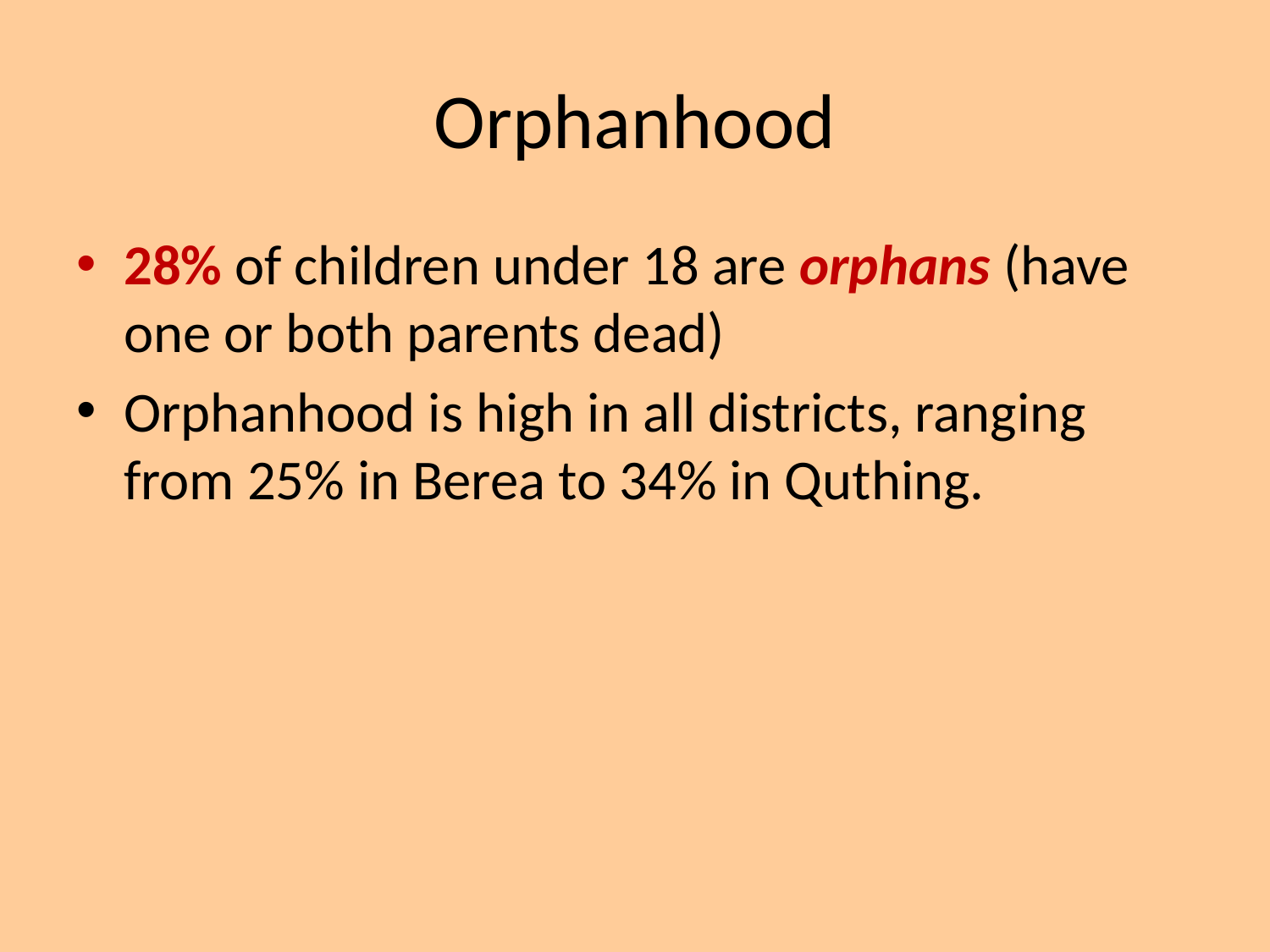

# Orphanhood
28% of children under 18 are orphans (have one or both parents dead)
Orphanhood is high in all districts, ranging from 25% in Berea to 34% in Quthing.